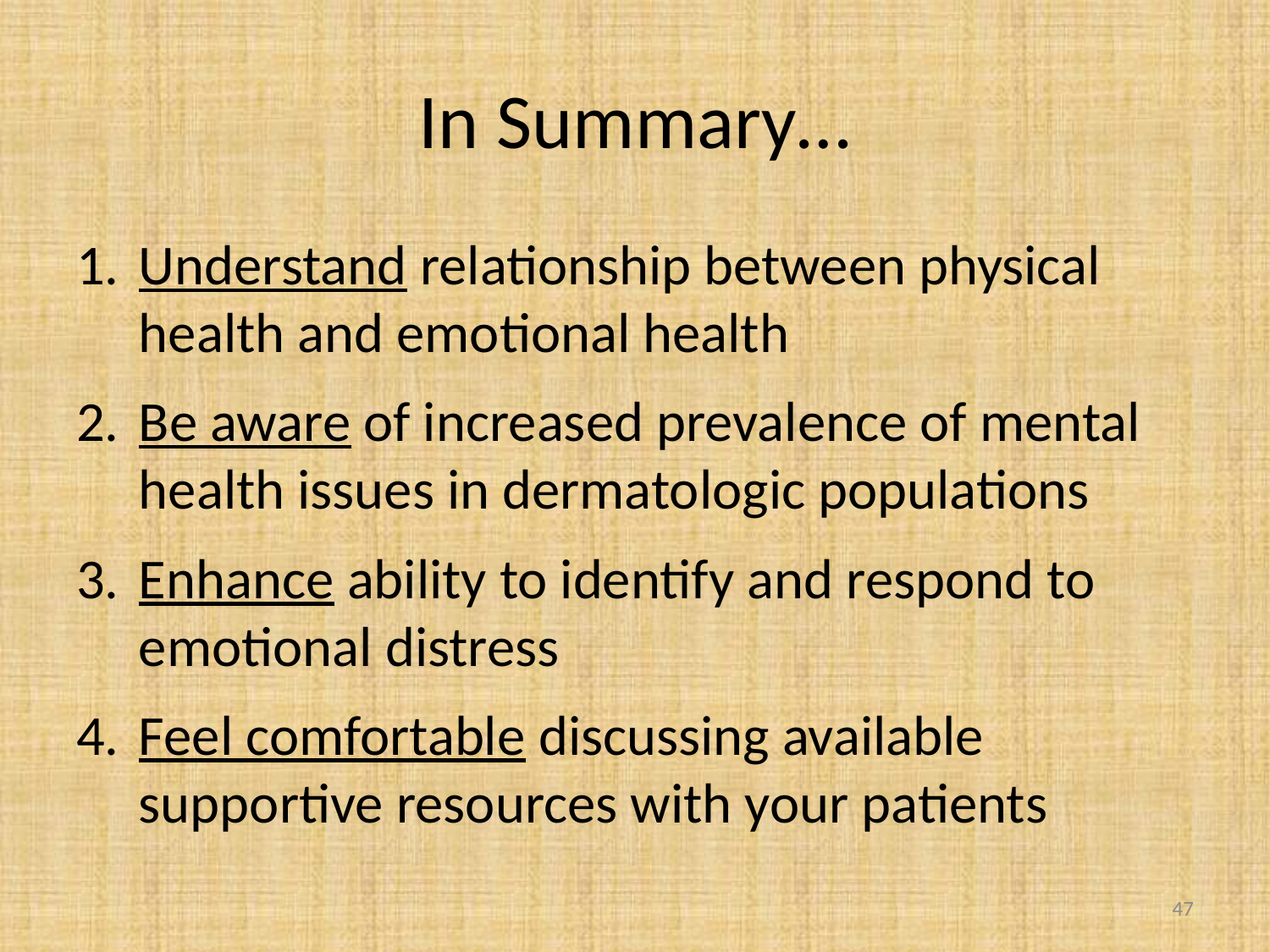

# In Summary…
Understand relationship between physical health and emotional health
Be aware of increased prevalence of mental health issues in dermatologic populations
Enhance ability to identify and respond to emotional distress
Feel comfortable discussing available supportive resources with your patients

47